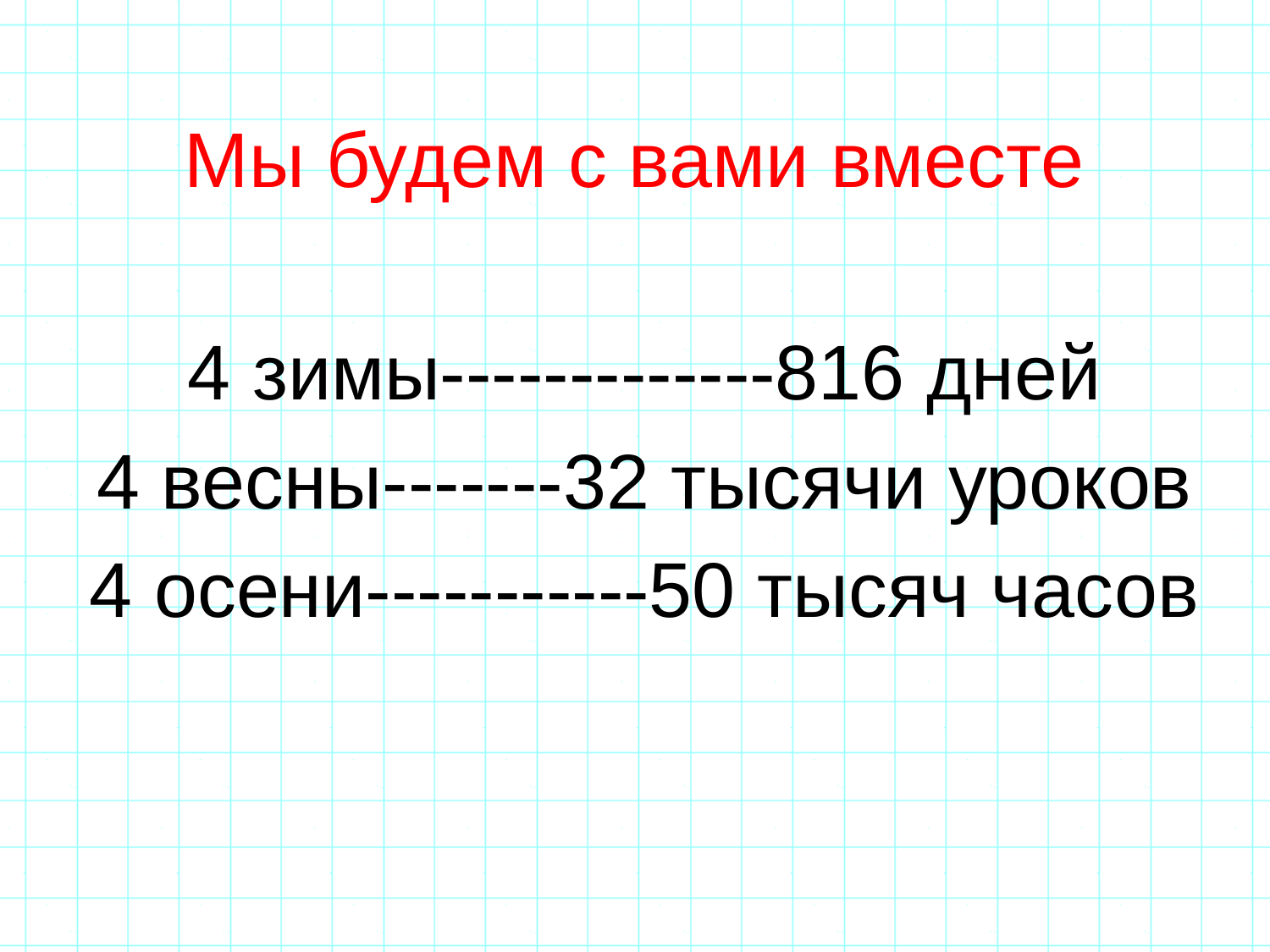

# Мы будем с вами вместе
4 зимы-------------816 дней
4 весны-------32 тысячи уроков
4 осени-----------50 тысяч часов